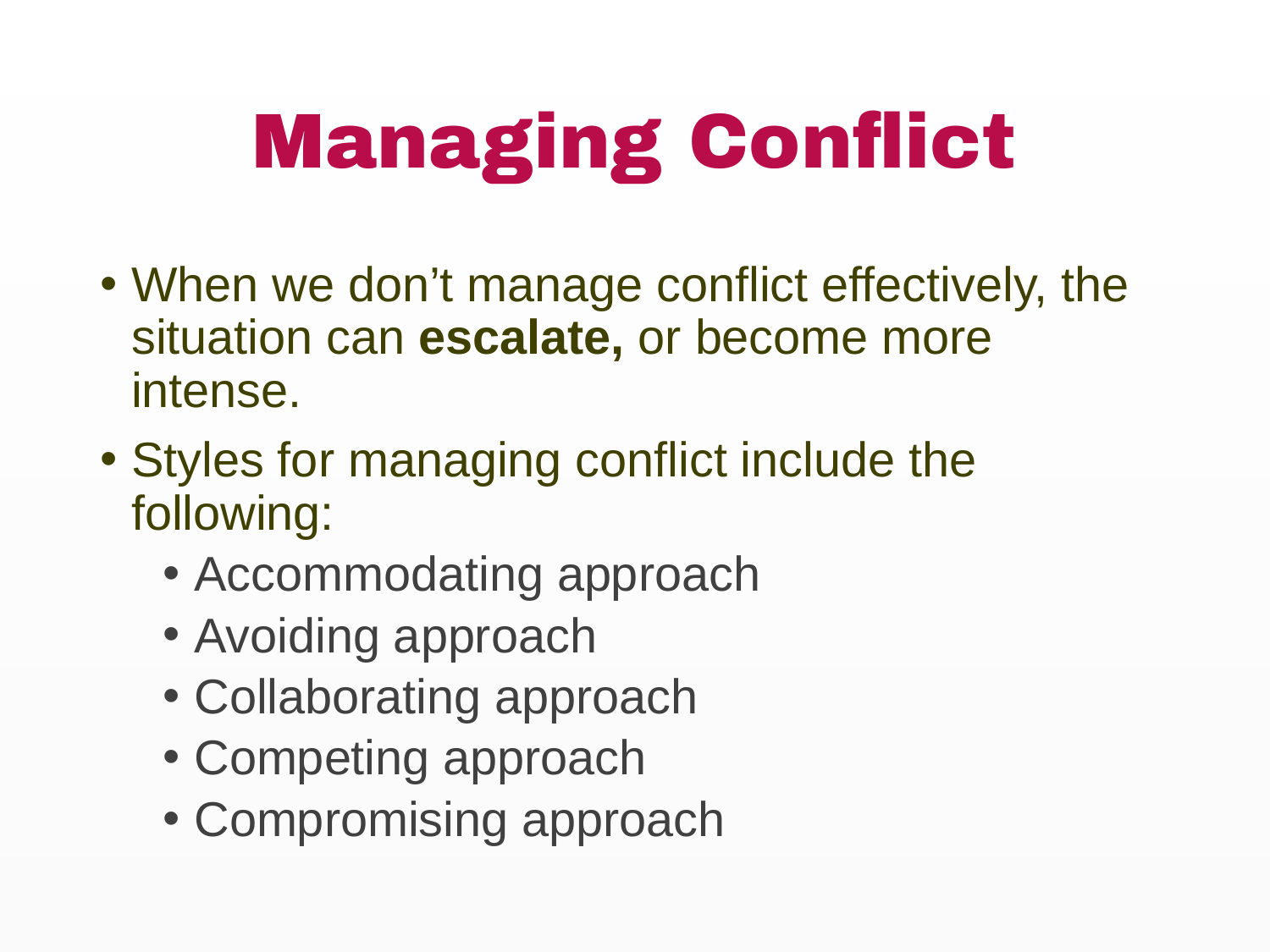

# Managing Conflict
When we don’t manage conflict effectively, the situation can escalate, or become more intense.
Styles for managing conflict include the following:
Accommodating approach
Avoiding approach
Collaborating approach
Competing approach
Compromising approach